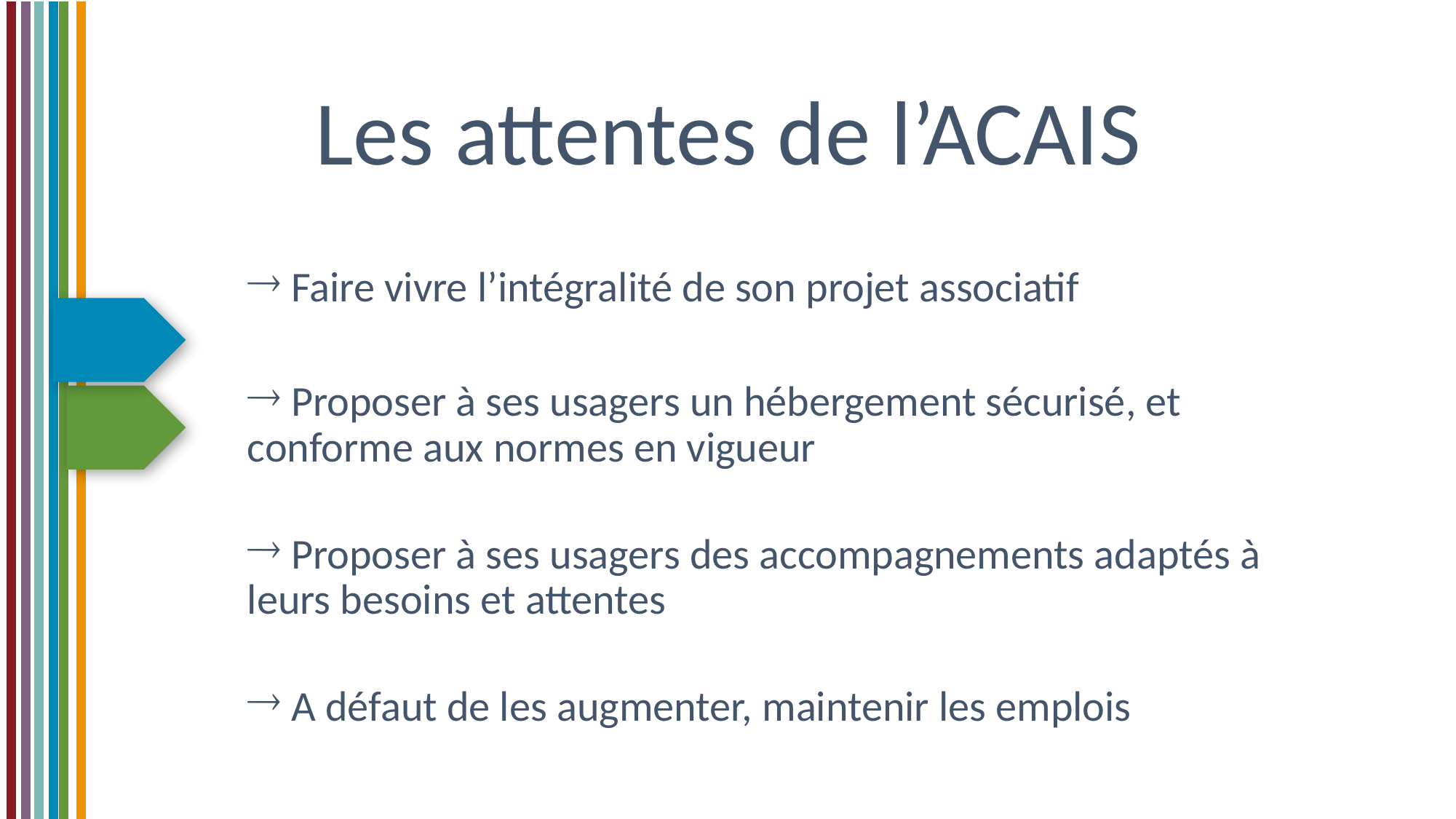

Les attentes de l’ACAIS

 Faire vivre l’intégralité de son projet associatif

 Proposer à ses usagers un hébergement sécurisé, et conforme aux normes en vigueur

 Proposer à ses usagers des accompagnements adaptés à leurs besoins et attentes

 A défaut de les augmenter, maintenir les emplois